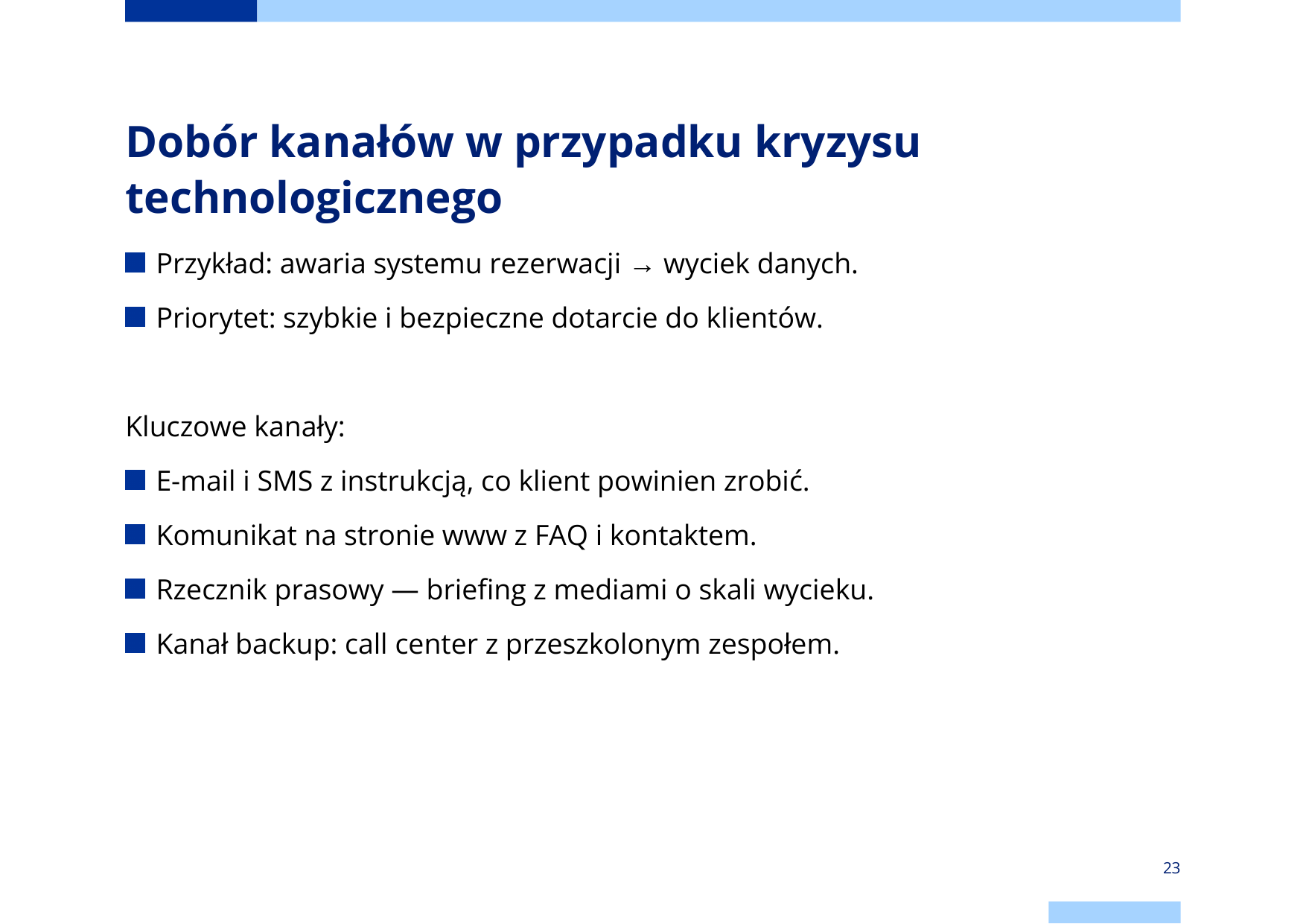

# Dobór kanałów w przypadku kryzysu technologicznego
Przykład: awaria systemu rezerwacji → wyciek danych.
Priorytet: szybkie i bezpieczne dotarcie do klientów.

Kluczowe kanały:
E-mail i SMS z instrukcją, co klient powinien zrobić.
Komunikat na stronie www z FAQ i kontaktem.
Rzecznik prasowy — briefing z mediami o skali wycieku.
Kanał backup: call center z przeszkolonym zespołem.
23